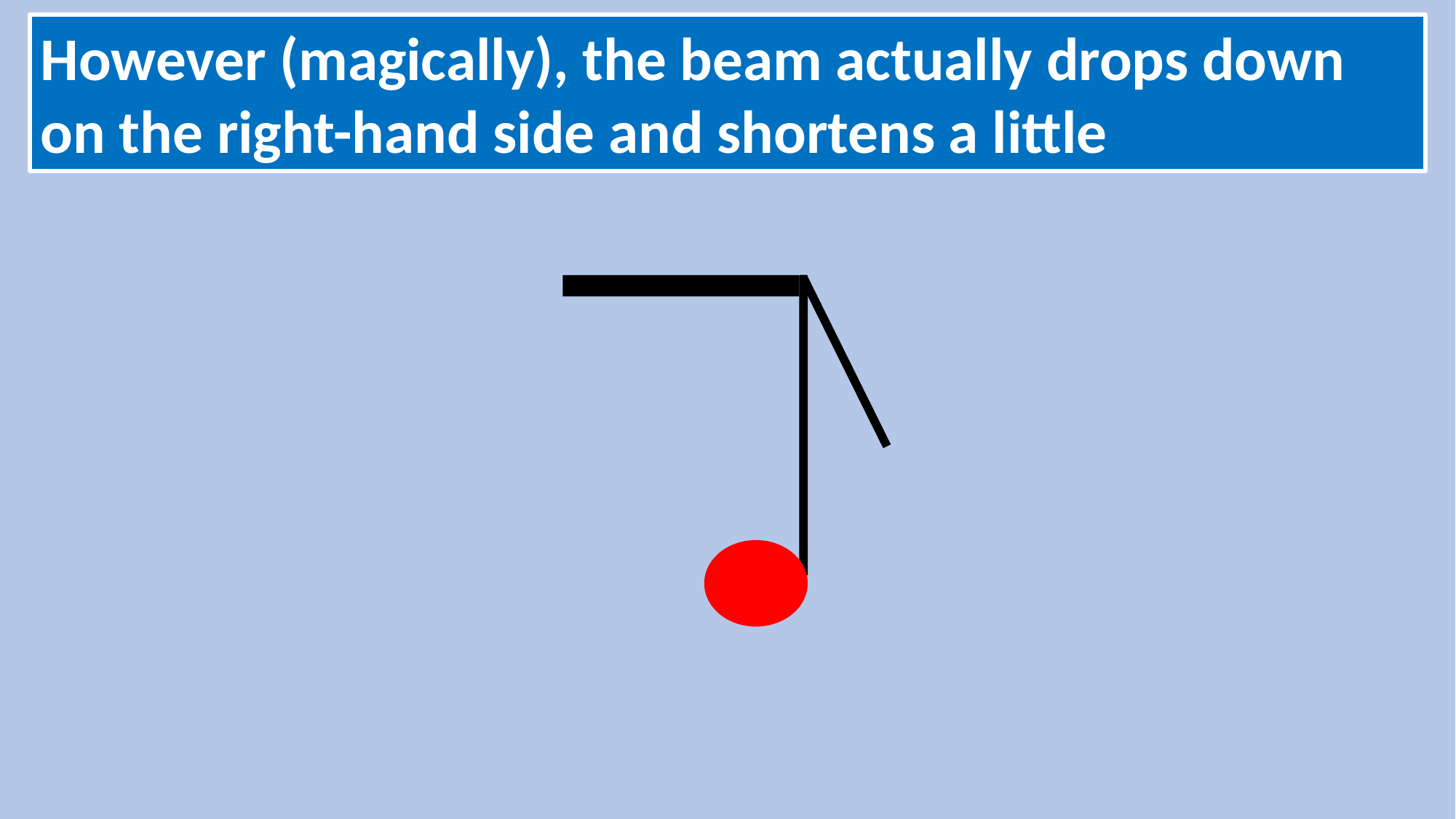

However (magically), the beam actually drops down on the right-hand side and shortens a little